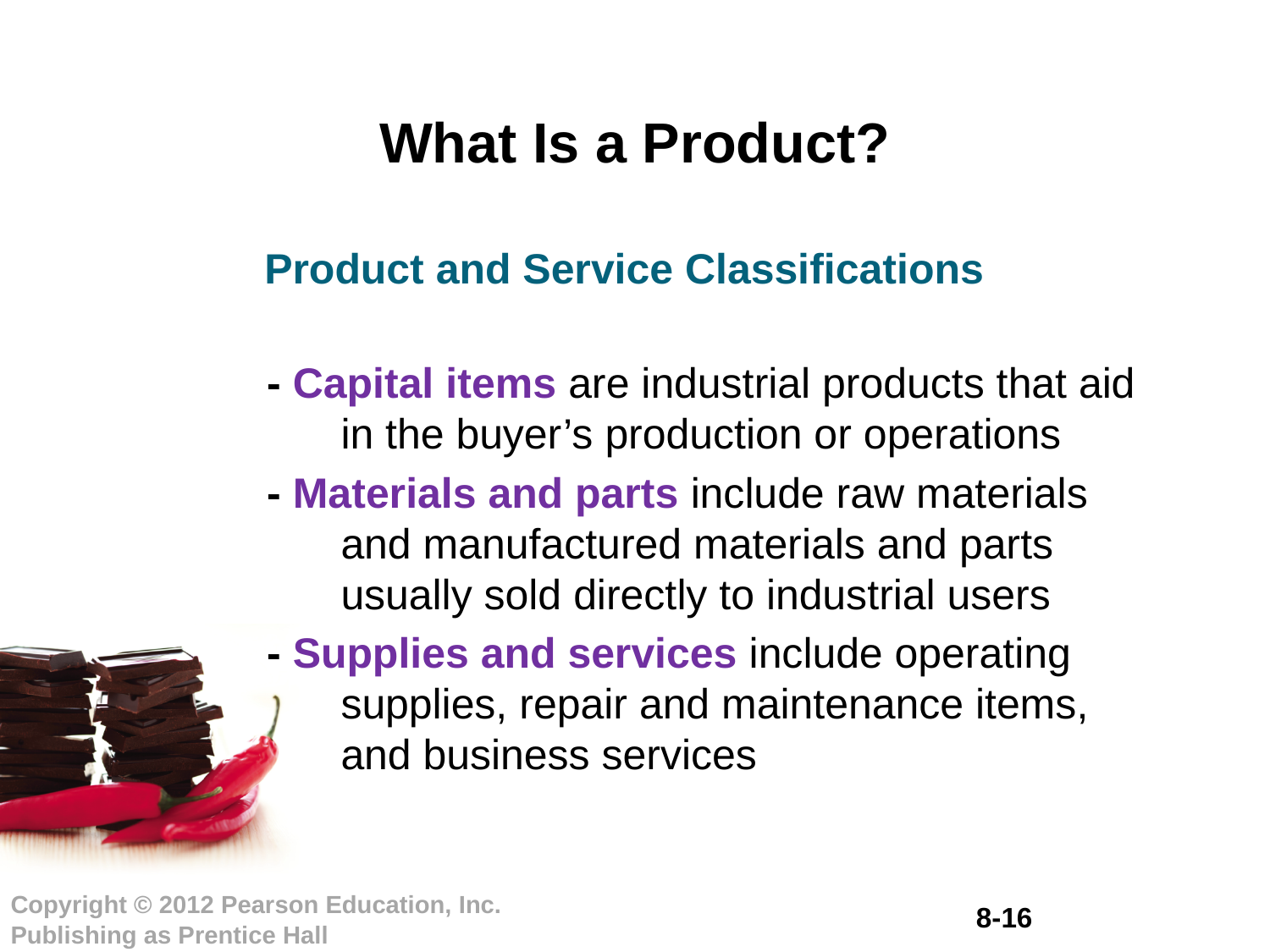

# What Is a Product?
Product and Service Classifications
- Capital items are industrial products that aid in the buyer’s production or operations
- Materials and parts include raw materials and manufactured materials and parts usually sold directly to industrial users
- Supplies and services include operating supplies, repair and maintenance items, and business services